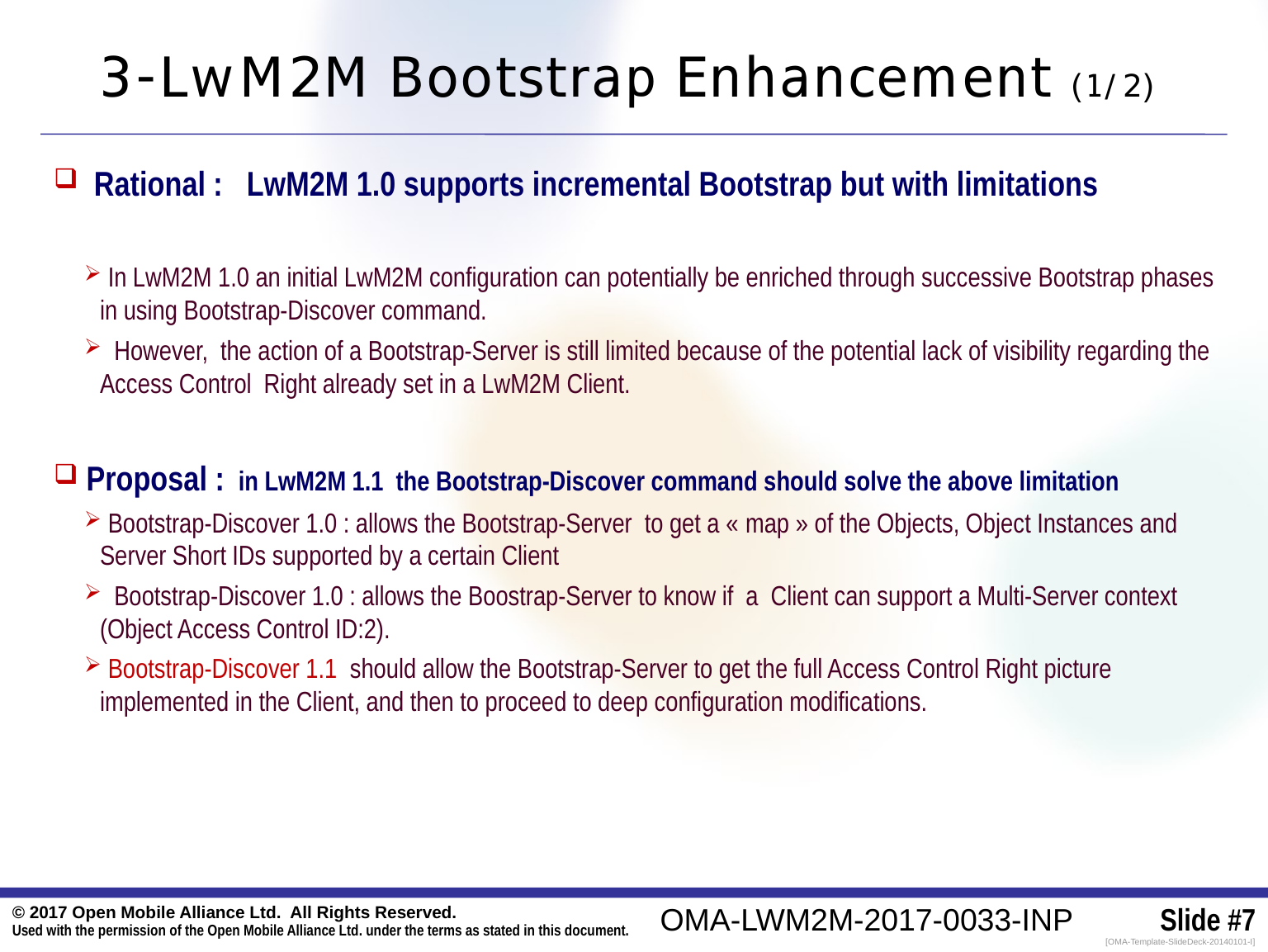

3-LwM2M Bootstrap Enhancement (1/2)
  Rational :   LwM2M 1.0 supports incremental Bootstrap but with limitations

 In LwM2M 1.0 an initial LwM2M configuration can potentially be enriched through successive Bootstrap phases  in using Bootstrap-Discover command.
  However,  the action of a Bootstrap-Server is still limited because of the potential lack of visibility regarding the Access Control  Right already set in a LwM2M Client.

 Proposal :  in LwM2M 1.1  the Bootstrap-Discover command should solve the above limitation
 Bootstrap-Discover 1.0 : allows the Bootstrap-Server  to get a « map » of the Objects, Object Instances and Server Short IDs supported by a certain Client
  Bootstrap-Discover 1.0 : allows the Boostrap-Server to know if  a  Client can support a Multi-Server context (Object Access Control ID:2).
 Bootstrap-Discover 1.1  should allow the Bootstrap-Server to get the full Access Control Right picture implemented in the Client, and then to proceed to deep configuration modifications.